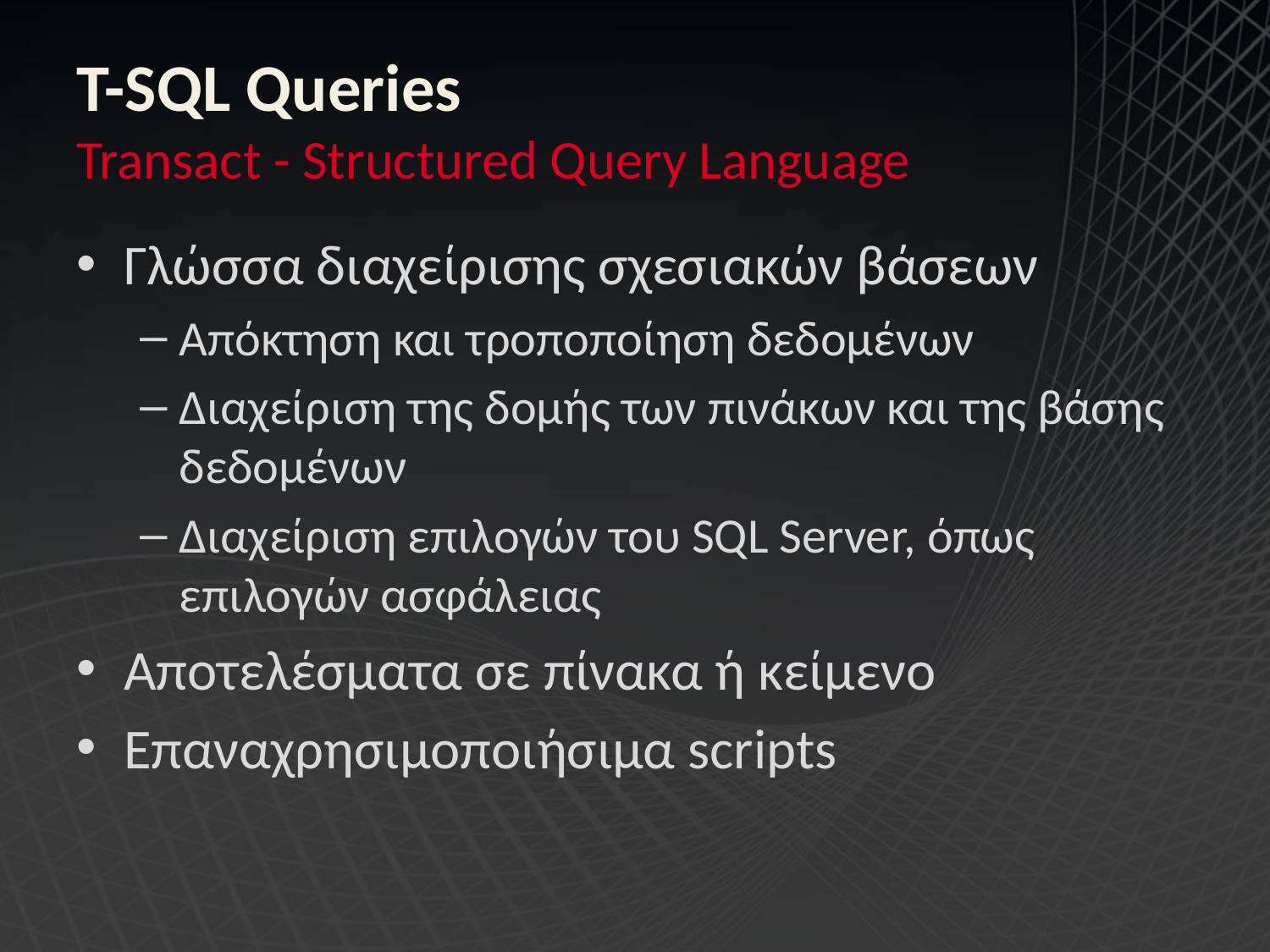

# T-SQL Queries Transact - Structured Query Language
Γλώσσα διαχείρισης σχεσιακών βάσεων
Απόκτηση και τροποποίηση δεδομένων
Διαχείριση της δομής των πινάκων και της βάσης δεδομένων
Διαχείριση επιλογών του SQL Server, όπως επιλογών ασφάλειας
Αποτελέσματα σε πίνακα ή κείμενο
Επαναχρησιμοποιήσιμα scripts